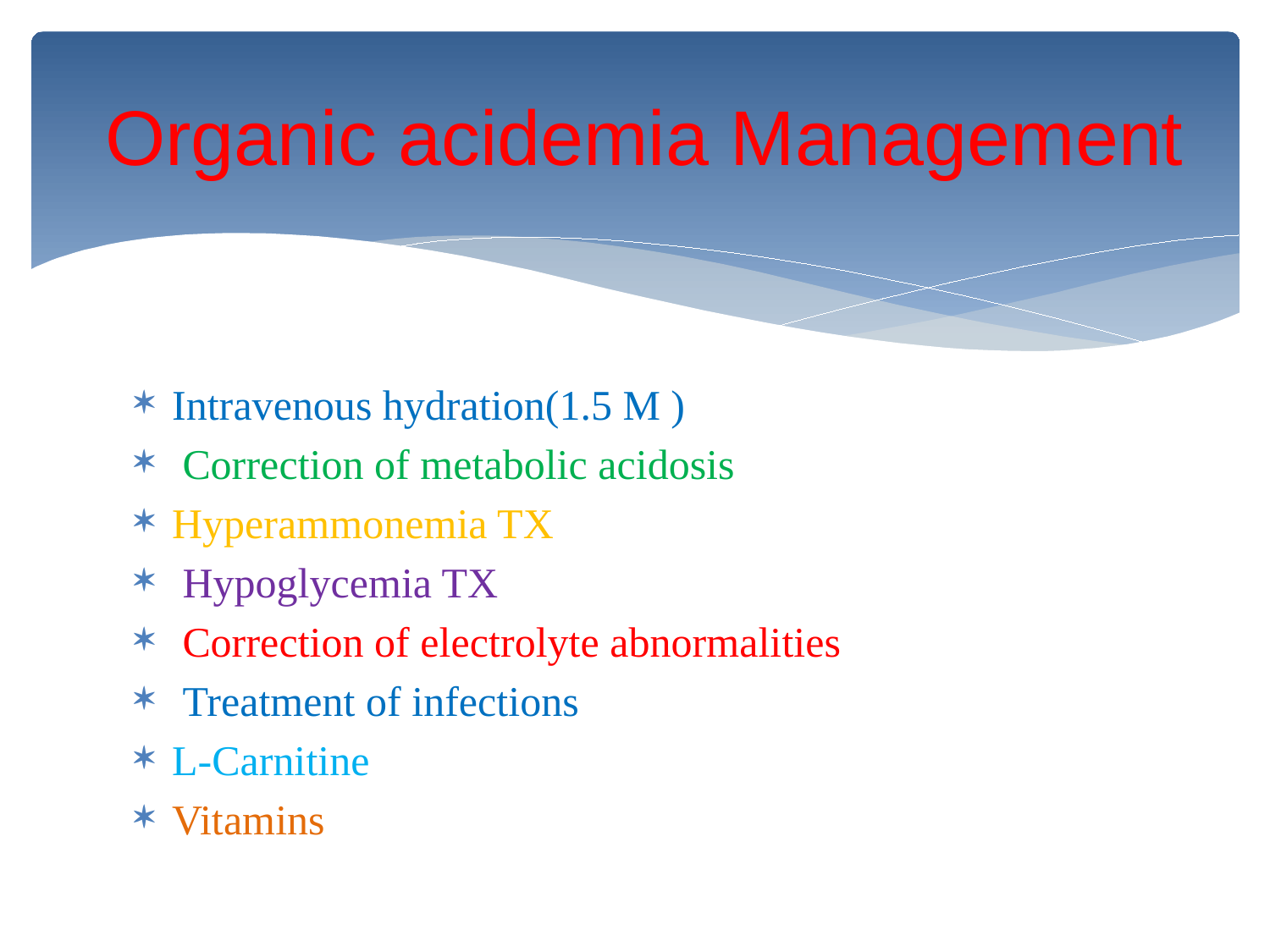

# Organic acidemia Management
Intravenous hydration(1.5 M )
 Correction of metabolic acidosis
Hyperammonemia TX
 Hypoglycemia TX
 Correction of electrolyte abnormalities
 Treatment of infections
L-Carnitine
Vitamins